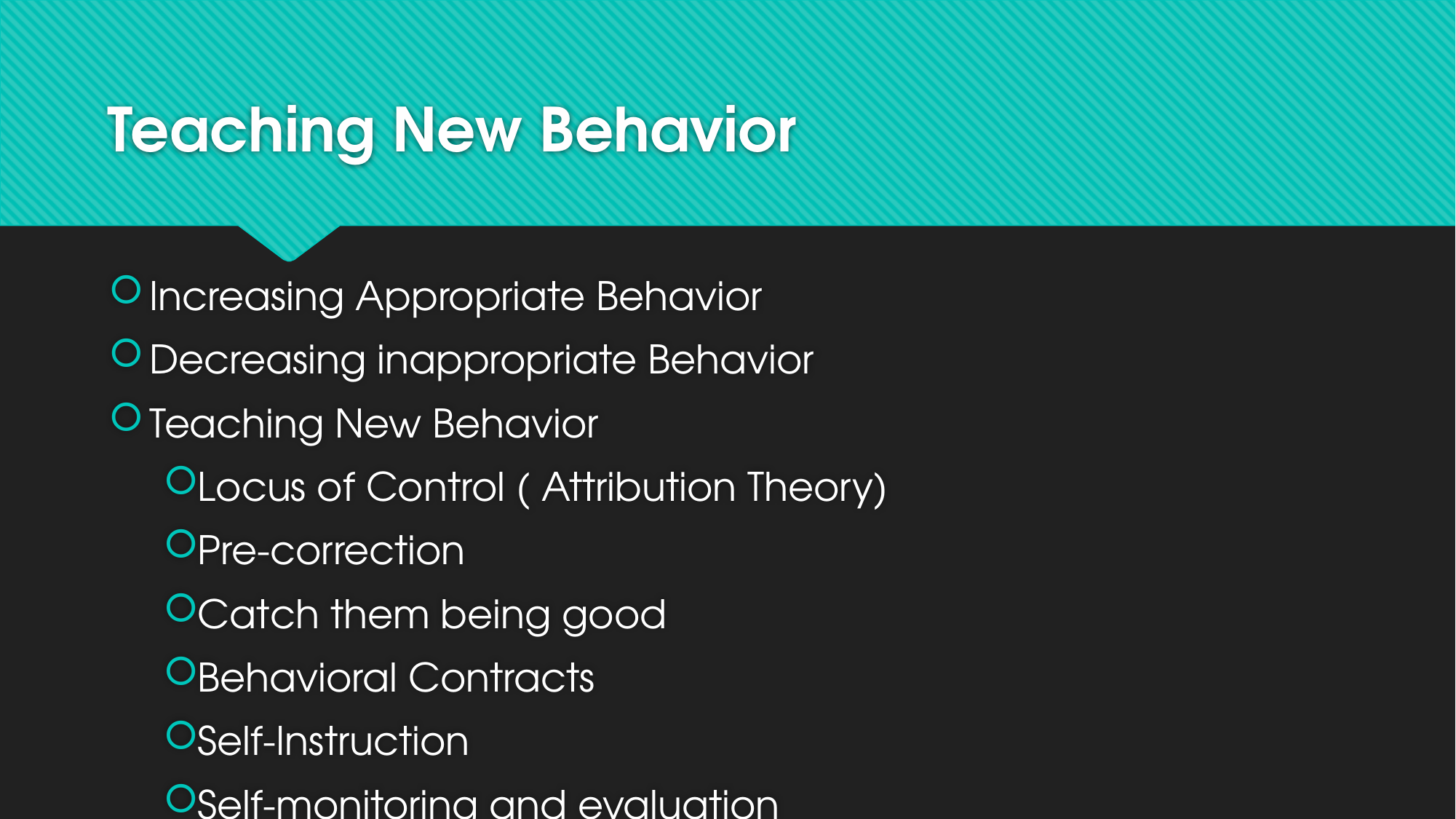

# Teaching New Behavior
Increasing Appropriate Behavior
Decreasing inappropriate Behavior
Teaching New Behavior
Locus of Control ( Attribution Theory)
Pre-correction
Catch them being good
Behavioral Contracts
Self-Instruction
Self-monitoring and evaluation